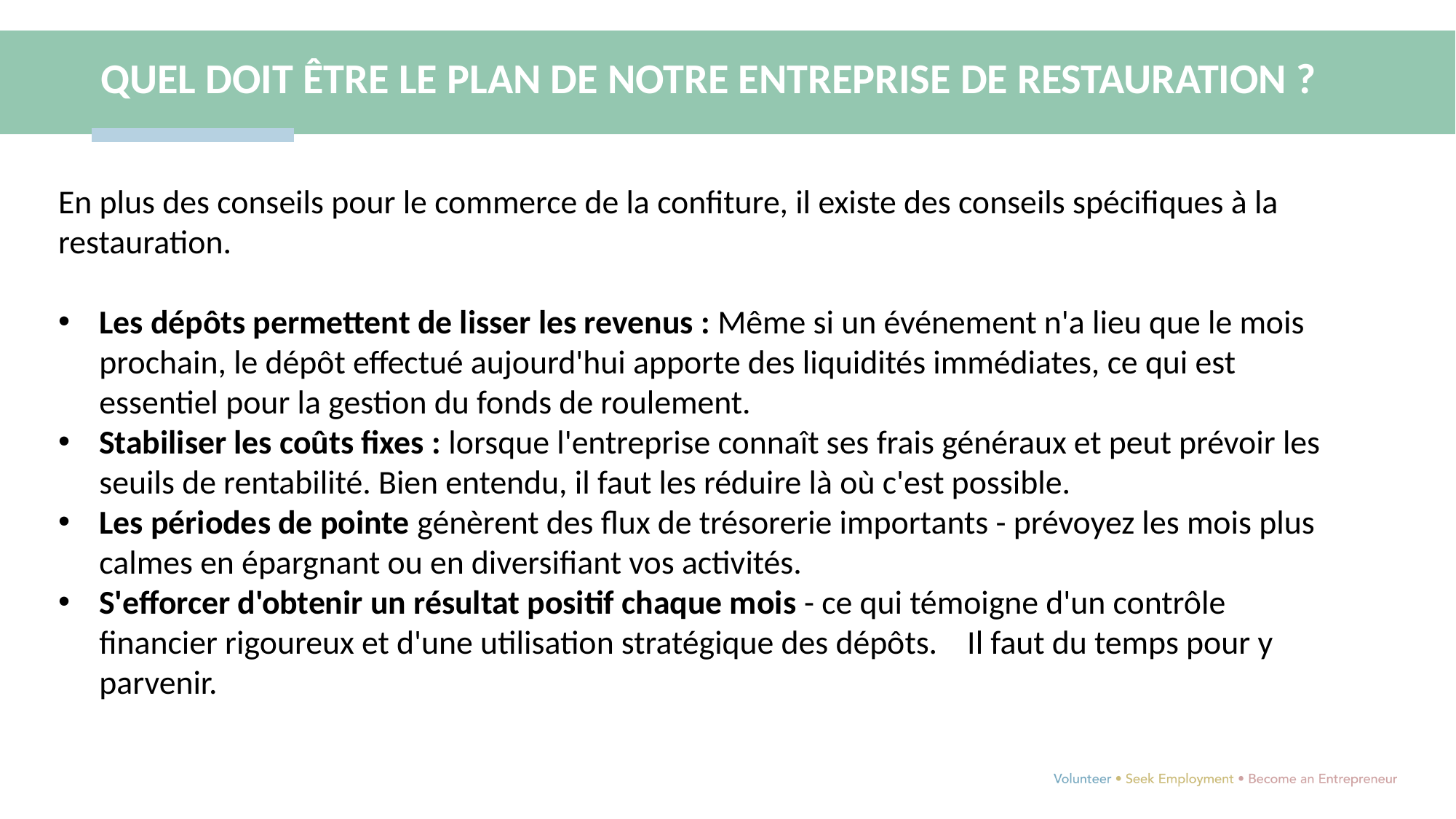

QUEL DOIT ÊTRE LE PLAN DE NOTRE ENTREPRISE DE RESTAURATION ?

En plus des conseils pour le commerce de la confiture, il existe des conseils spécifiques à la restauration.

Les dépôts permettent de lisser les revenus : Même si un événement n'a lieu que le mois prochain, le dépôt effectué aujourd'hui apporte des liquidités immédiates, ce qui est essentiel pour la gestion du fonds de roulement.
Stabiliser les coûts fixes : lorsque l'entreprise connaît ses frais généraux et peut prévoir les seuils de rentabilité. Bien entendu, il faut les réduire là où c'est possible.
Les périodes de pointe génèrent des flux de trésorerie importants - prévoyez les mois plus calmes en épargnant ou en diversifiant vos activités.
S'efforcer d'obtenir un résultat positif chaque mois - ce qui témoigne d'un contrôle financier rigoureux et d'une utilisation stratégique des dépôts.    Il faut du temps pour y parvenir.